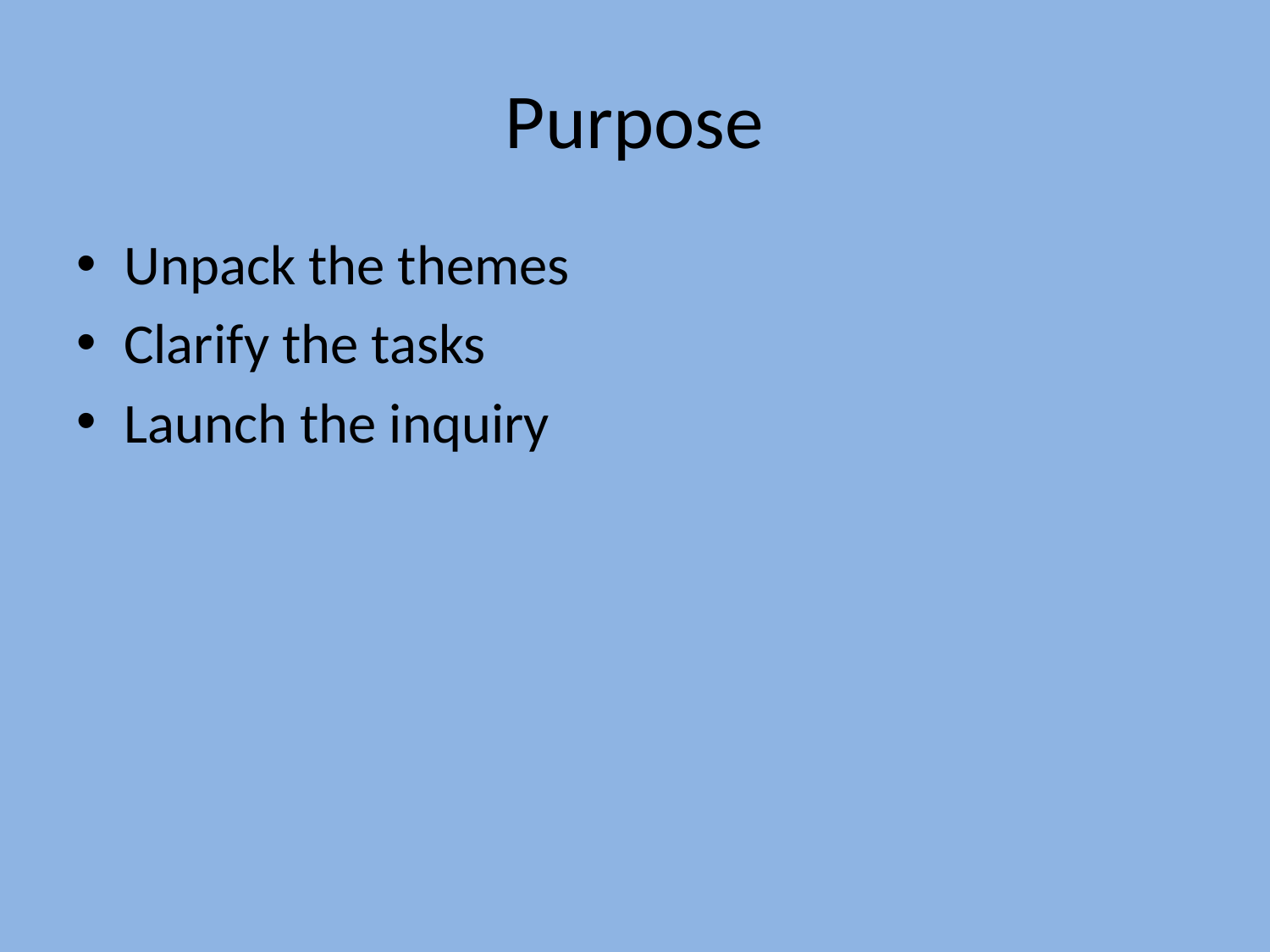

# Purpose
Unpack the themes
Clarify the tasks
Launch the inquiry